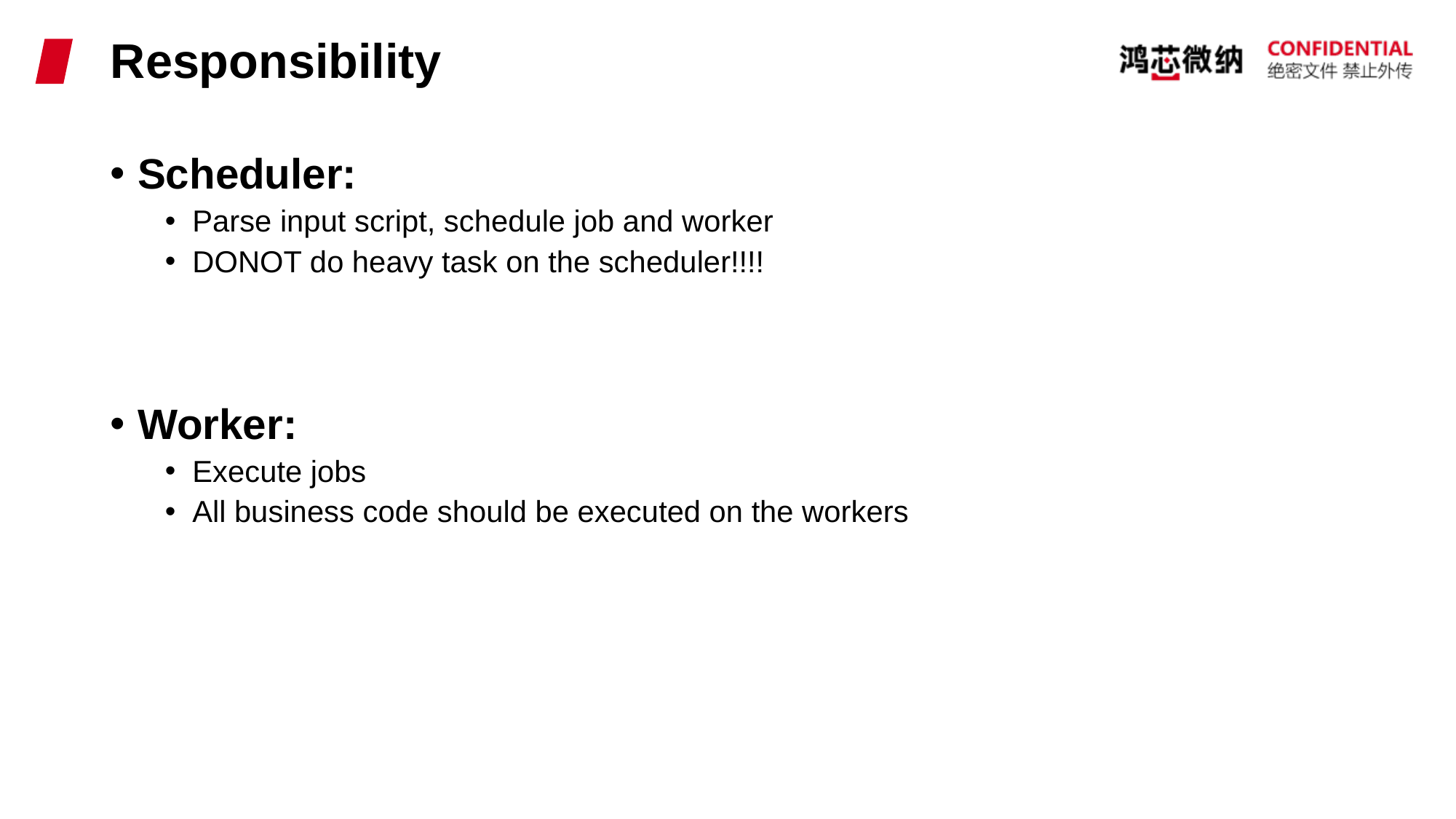

# Responsibility
Scheduler:
Parse input script, schedule job and worker
DONOT do heavy task on the scheduler!!!!

Worker:
Execute jobs
All business code should be executed on the workers